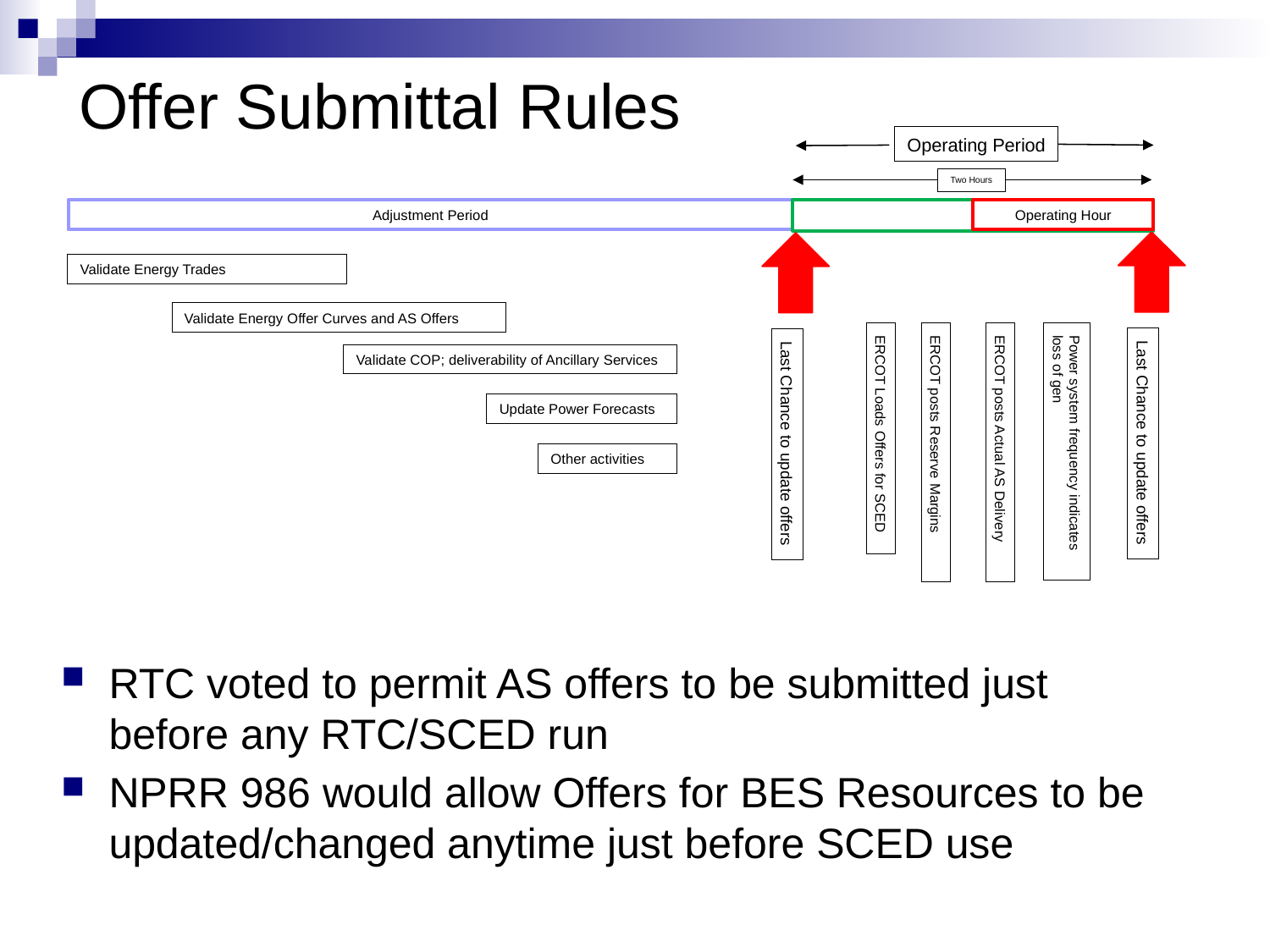

# Offer Submittal Rules
Operating Period
Two Hours
Operating Hour
Adjustment Period

Validate Energy Trades
Validate Energy Offer Curves and AS Offers
Validate COP; deliverability of Ancillary Services
Update Power Forecasts
ERCOT Loads Offers for SCED
Last Chance to update offers
Power system frequency indicates loss of gen
Last Chance to update offers
ERCOT posts Reserve Margins
ERCOT posts Actual AS Delivery
Other activities
RTC voted to permit AS offers to be submitted just before any RTC/SCED run
NPRR 986 would allow Offers for BES Resources to be updated/changed anytime just before SCED use